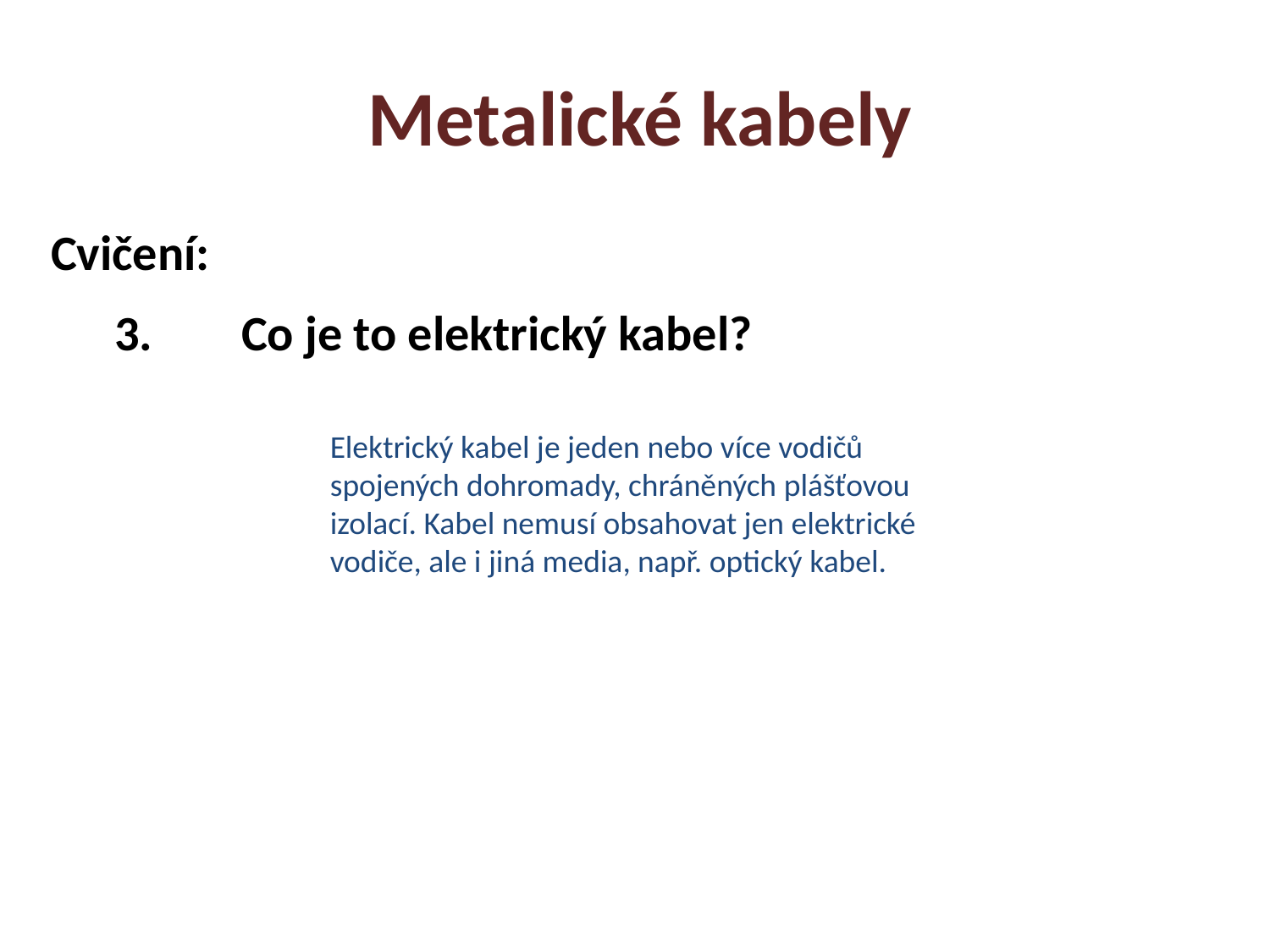

Metalické kabely
Cvičení:
3.	Co je to elektrický kabel?
Elektrický kabel je jeden nebo více vodičů spojených dohromady, chráněných plášťovou izolací. Kabel nemusí obsahovat jen elektrické vodiče, ale i jiná media, např. optický kabel.